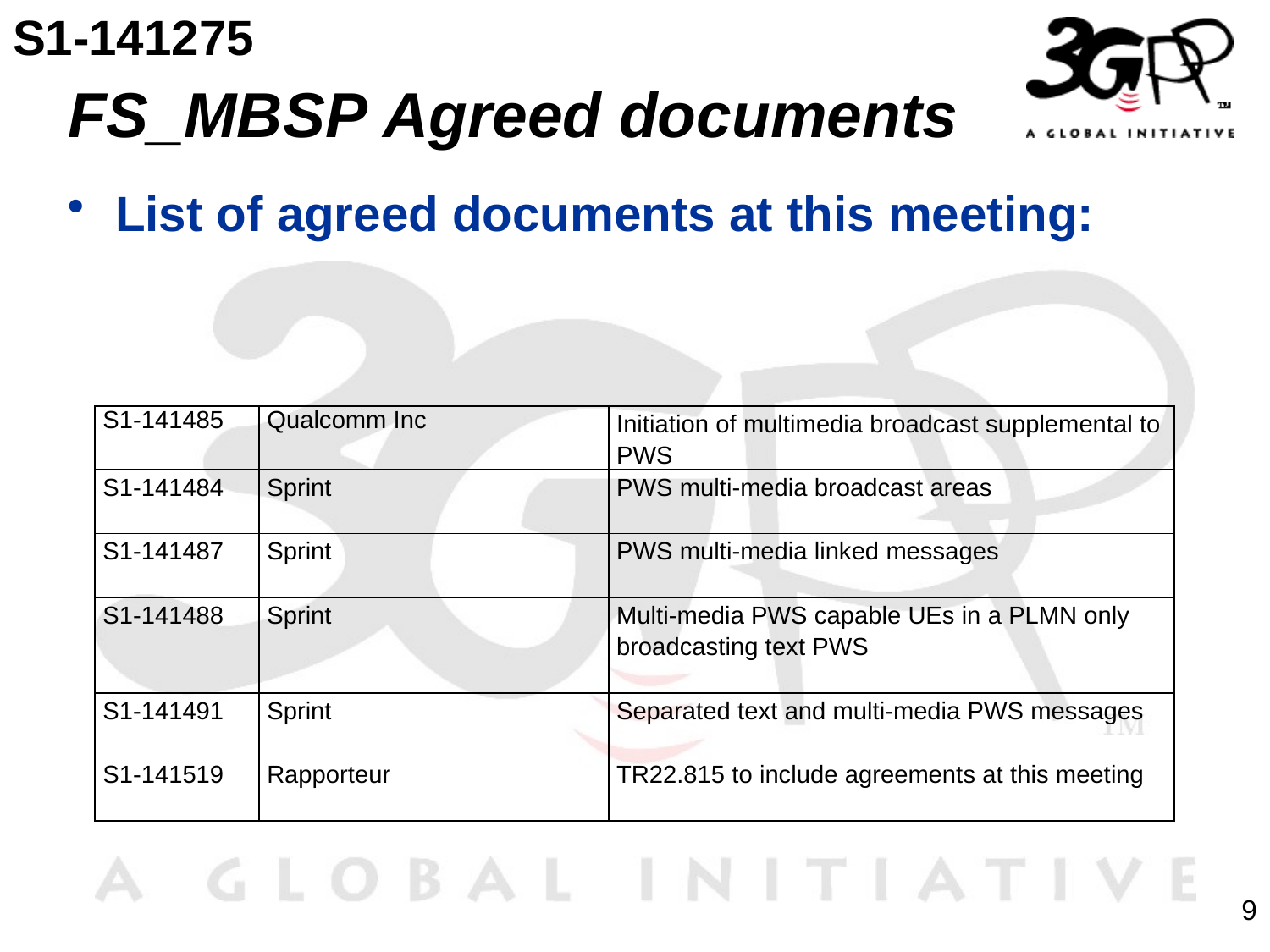

S1-141275

# FS_MBSP Agreed documents
List of agreed documents at this meeting:

| S1-141485 | Qualcomm Inc | Initiation of multimedia broadcast supplemental to PWS |
| --- | --- | --- |
| S1-141484 | Sprint | PWS multi-media broadcast areas |
| S1-141487 | Sprint | PWS multi-media linked messages |
| S1-141488 | Sprint | Multi-media PWS capable UEs in a PLMN only broadcasting text PWS |
| S1-141491 | Sprint | Separated text and multi-media PWS messages |
| S1-141519 | Rapporteur | TR22.815 to include agreements at this meeting |
9